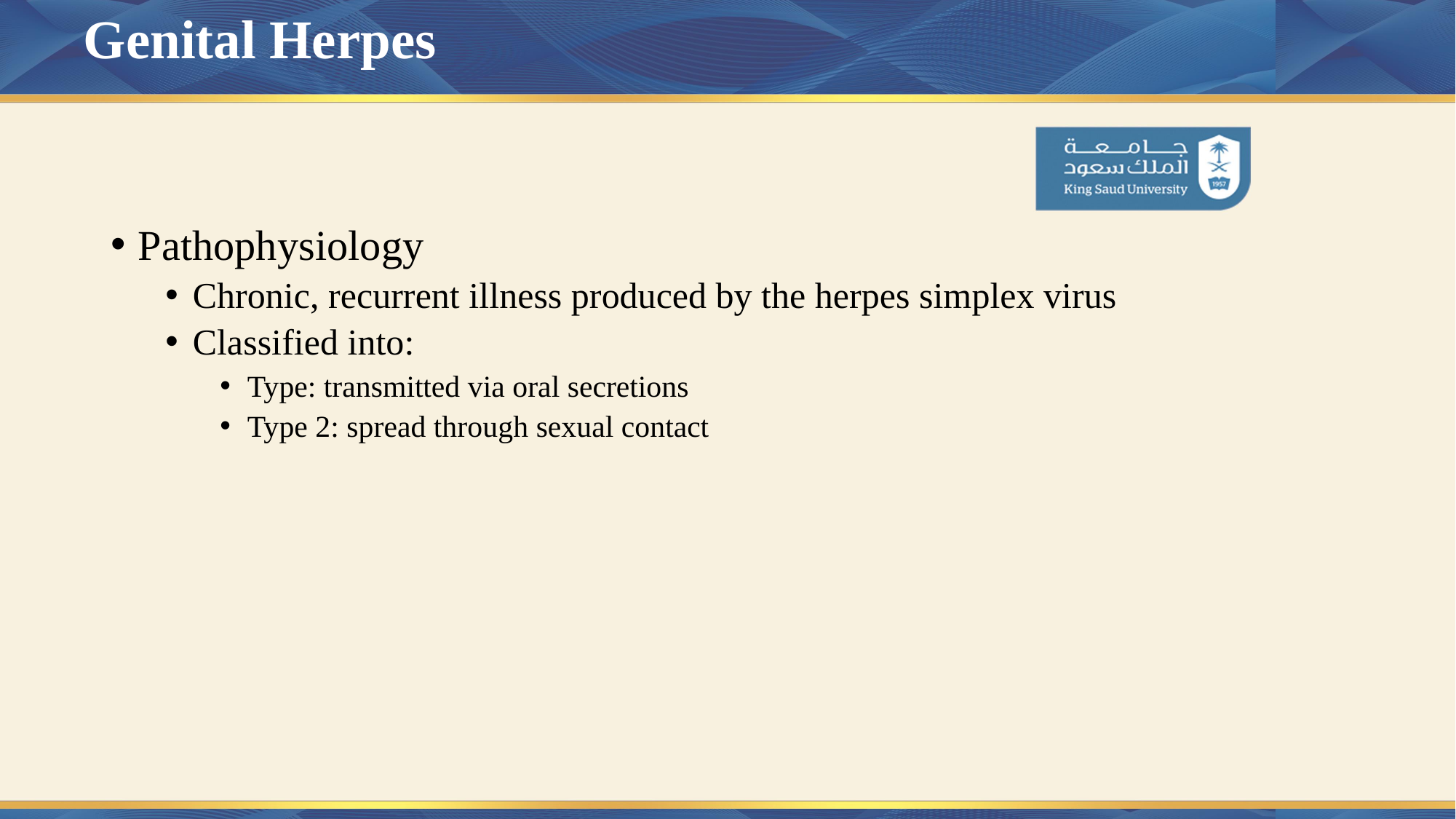

# Genital Herpes
Pathophysiology
Chronic, recurrent illness produced by the herpes simplex virus
Classified into:
Type: transmitted via oral secretions
Type 2: spread through sexual contact